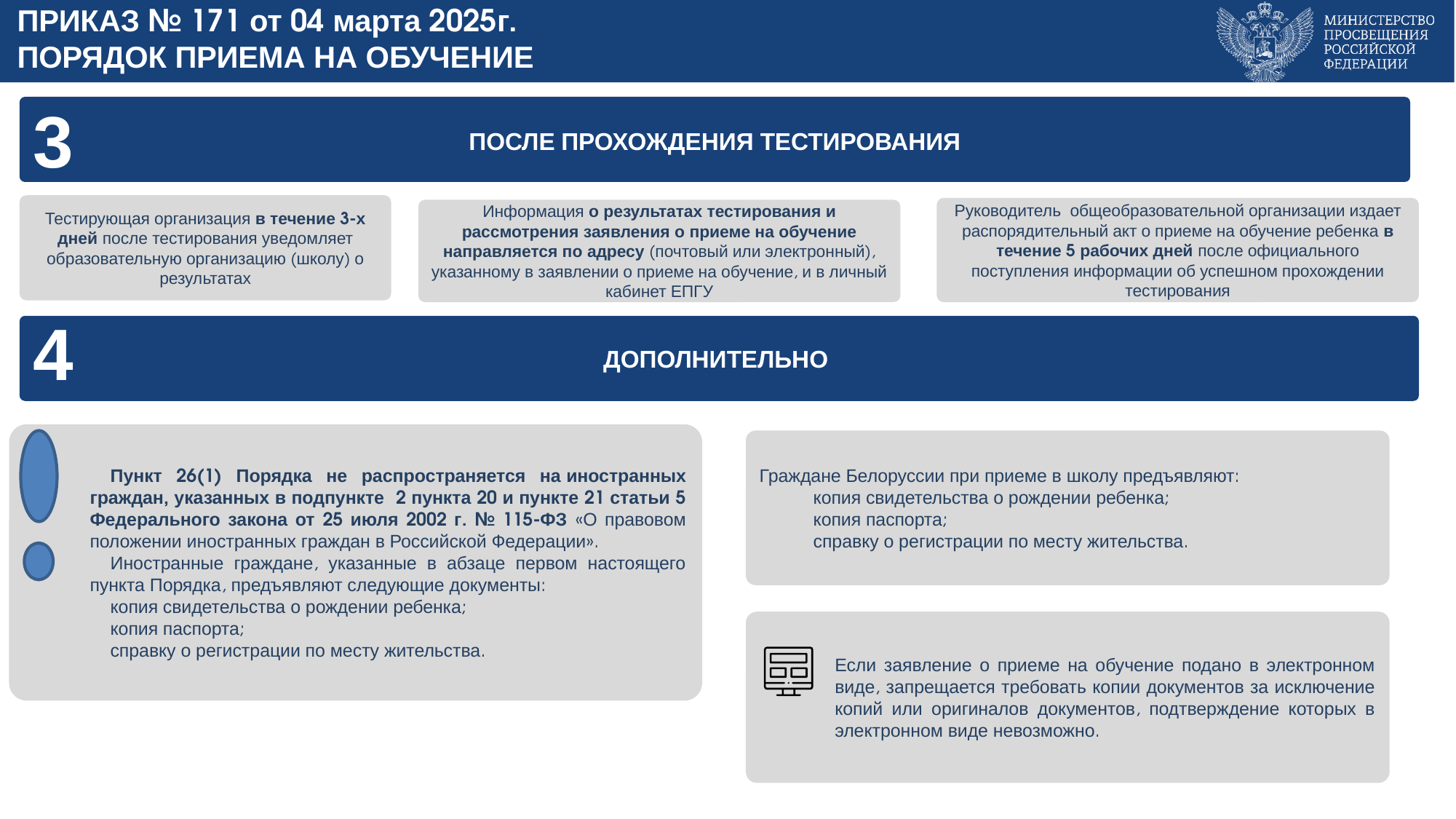

# ПРИКАЗ № 171 от 04 марта 2025г. ПОРЯДОК ПРИЕМА НА ОБУЧЕНИЕ
3
ПОСЛЕ ПРОХОЖДЕНИЯ ТЕСТИРОВАНИЯ
Тестирующая организация в течение 3-х дней после тестирования уведомляет образовательную организацию (школу) о результатах
Руководитель  общеобразовательной организации издает распорядительный акт о приеме на обучение ребенка в течение 5 рабочих дней после официального поступления информации об успешном прохождении тестирования
Информация о результатах тестирования и рассмотрения заявления о приеме на обучение направляется по адресу (почтовый или электронный), указанному в заявлении о приеме на обучение, и в личный кабинет ЕПГУ
4
ДОПОЛНИТЕЛЬНО
Пункт 26(1) Порядка не распространяется на иностранных граждан, указанных в подпункте   2 пункта 20 и пункте 21 статьи 5 Федерального закона от 25 июля 2002 г. № 115-ФЗ «О правовом положении иностранных граждан в Российской Федерации».
Иностранные граждане, указанные в абзаце первом настоящего пункта Порядка, предъявляют следующие документы:
копия свидетельства о рождении ребенка;
копия паспорта;
справку о регистрации по месту жительства.

Граждане Белоруссии при приеме в школу предъявляют:
копия свидетельства о рождении ребенка;
копия паспорта;
справку о регистрации по месту жительства.

Если заявление о приеме на обучение подано в электронном виде, запрещается требовать копии документов за исключение копий или оригиналов документов, подтверждение которых в электронном виде невозможно.